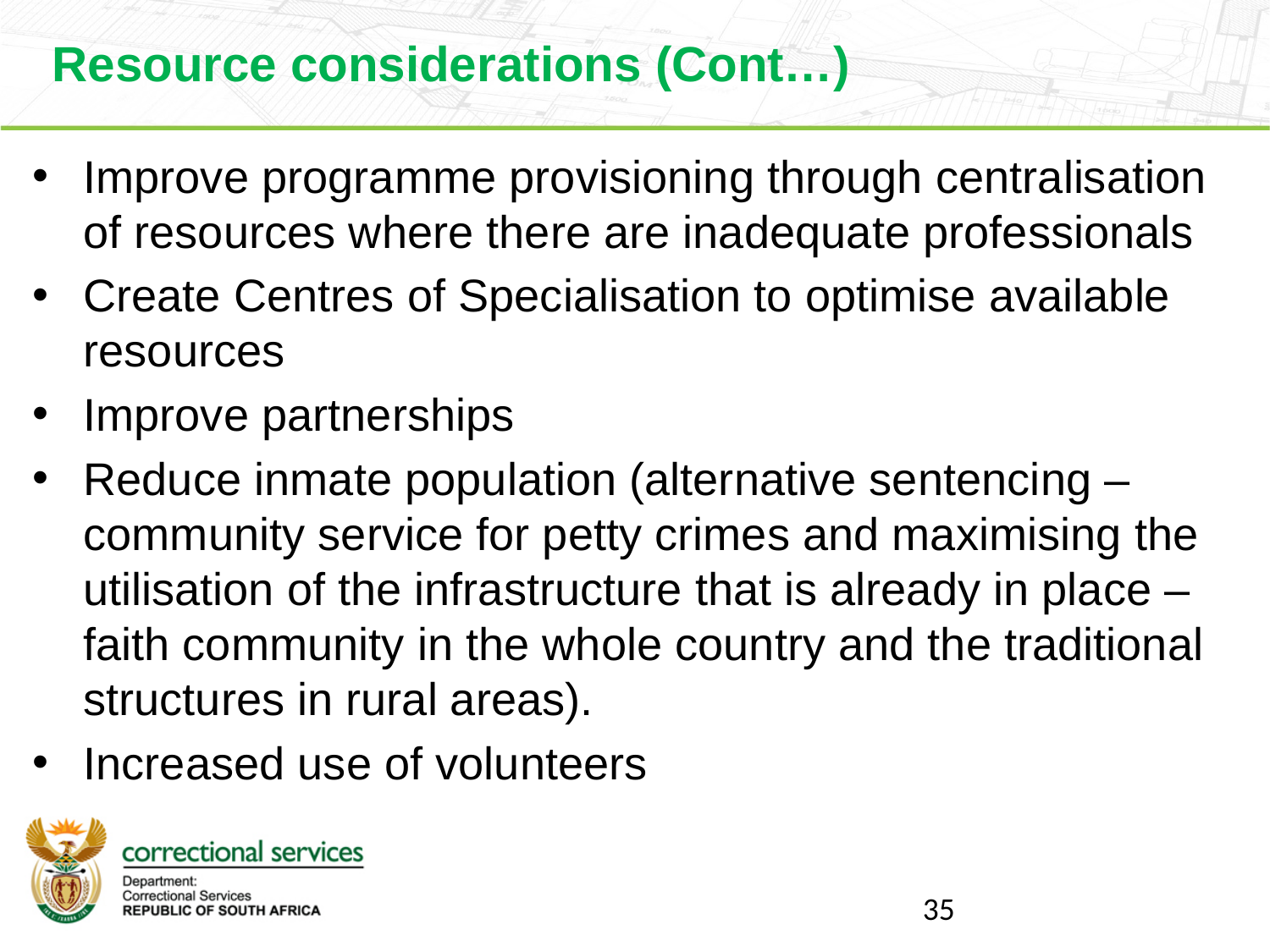

Resource considerations (Cont…)
Improve programme provisioning through centralisation of resources where there are inadequate professionals
Create Centres of Specialisation to optimise available resources
Improve partnerships
Reduce inmate population (alternative sentencing – community service for petty crimes and maximising the utilisation of the infrastructure that is already in place – faith community in the whole country and the traditional structures in rural areas).
Increased use of volunteers
35